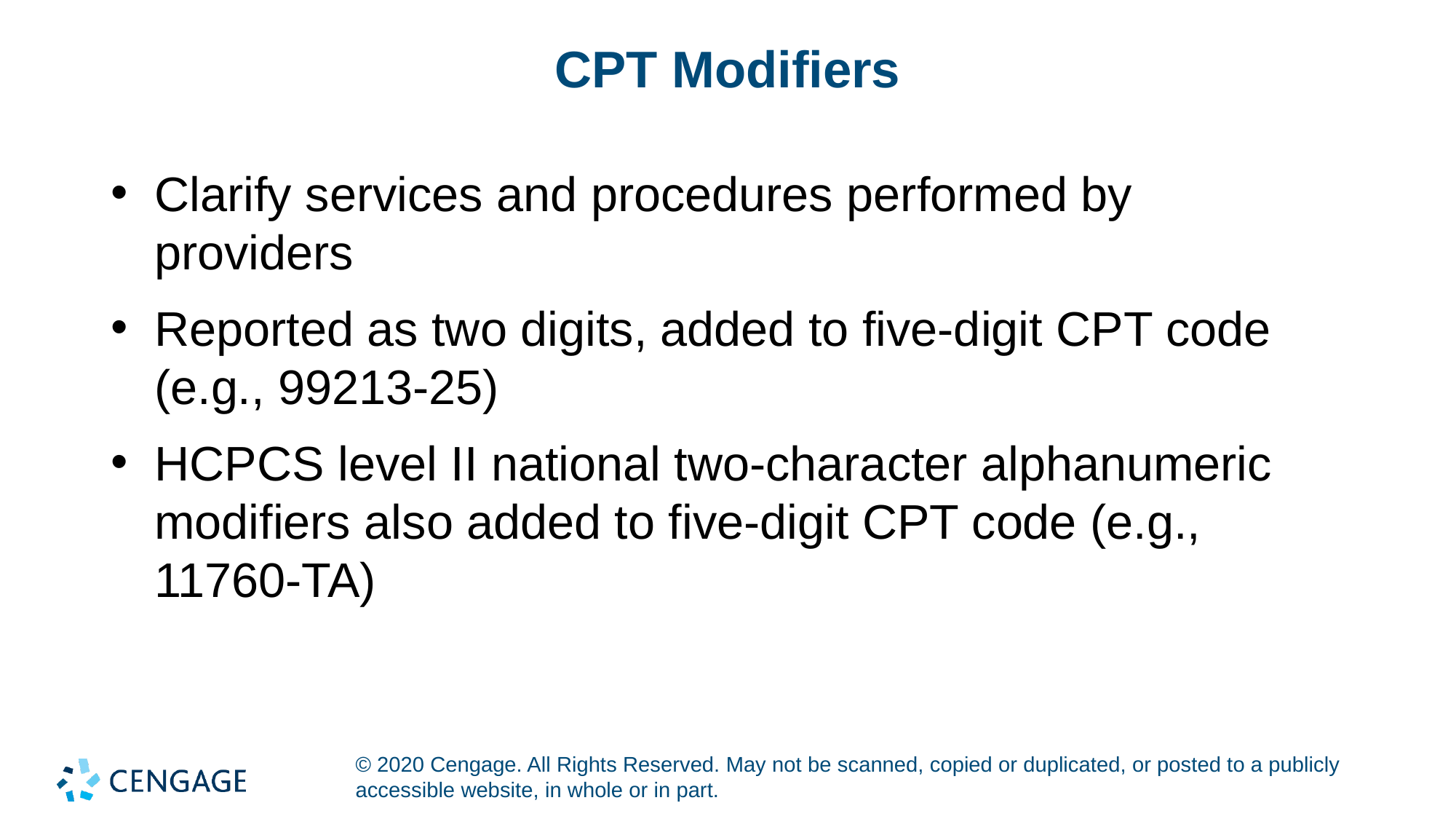

# CPT Modifiers
Clarify services and procedures performed by providers
Reported as two digits, added to five-digit CPT code (e.g., 99213-25)
HCPCS level II national two-character alphanumeric modifiers also added to five-digit CPT code (e.g., 11760-TA)